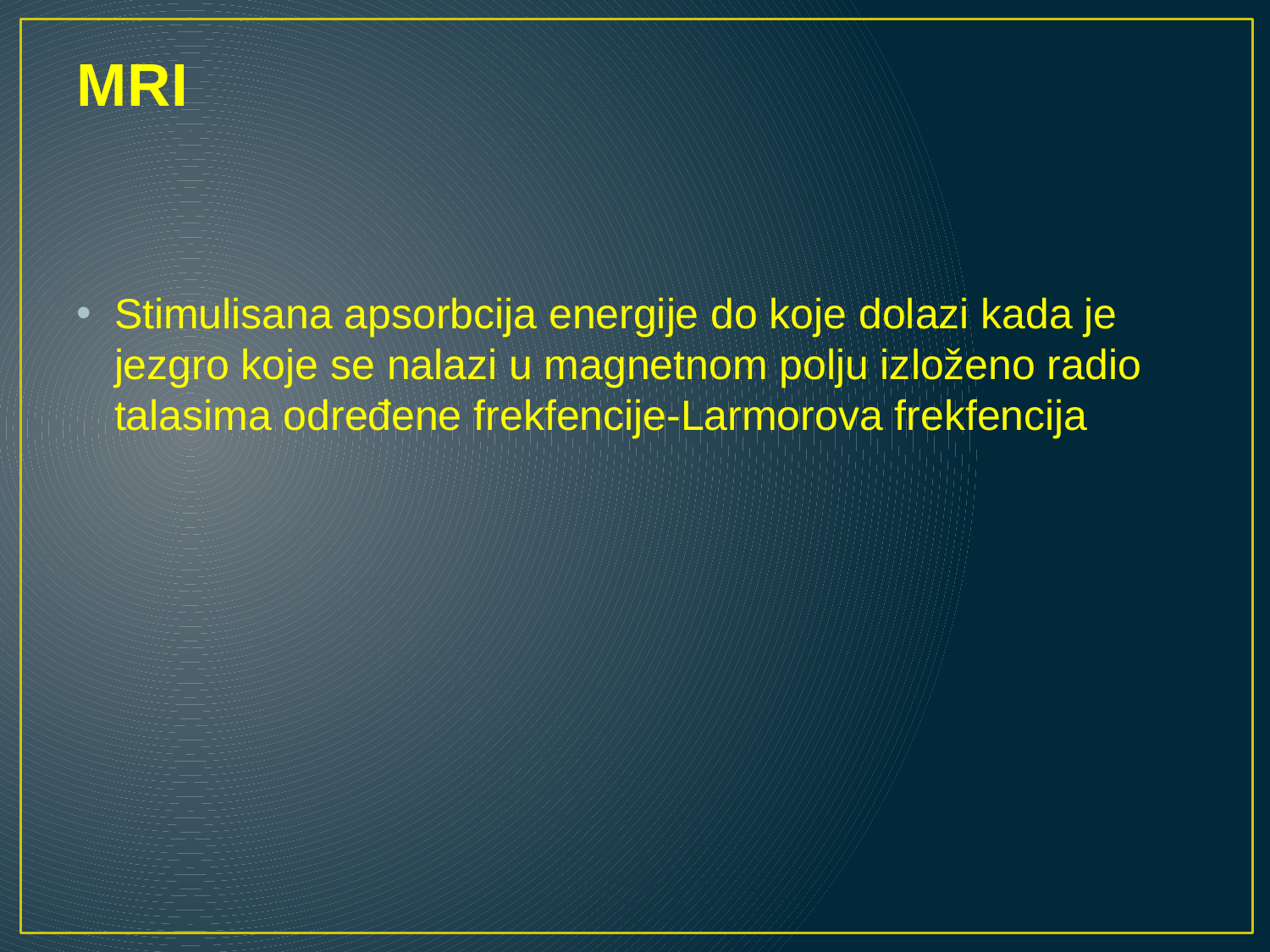

# MRI
Stimulisana apsorbcija energije do koje dolazi kada je jezgro koje se nalazi u magnetnom polju izloženo radio talasima određene frekfencije-Larmorova frekfencija